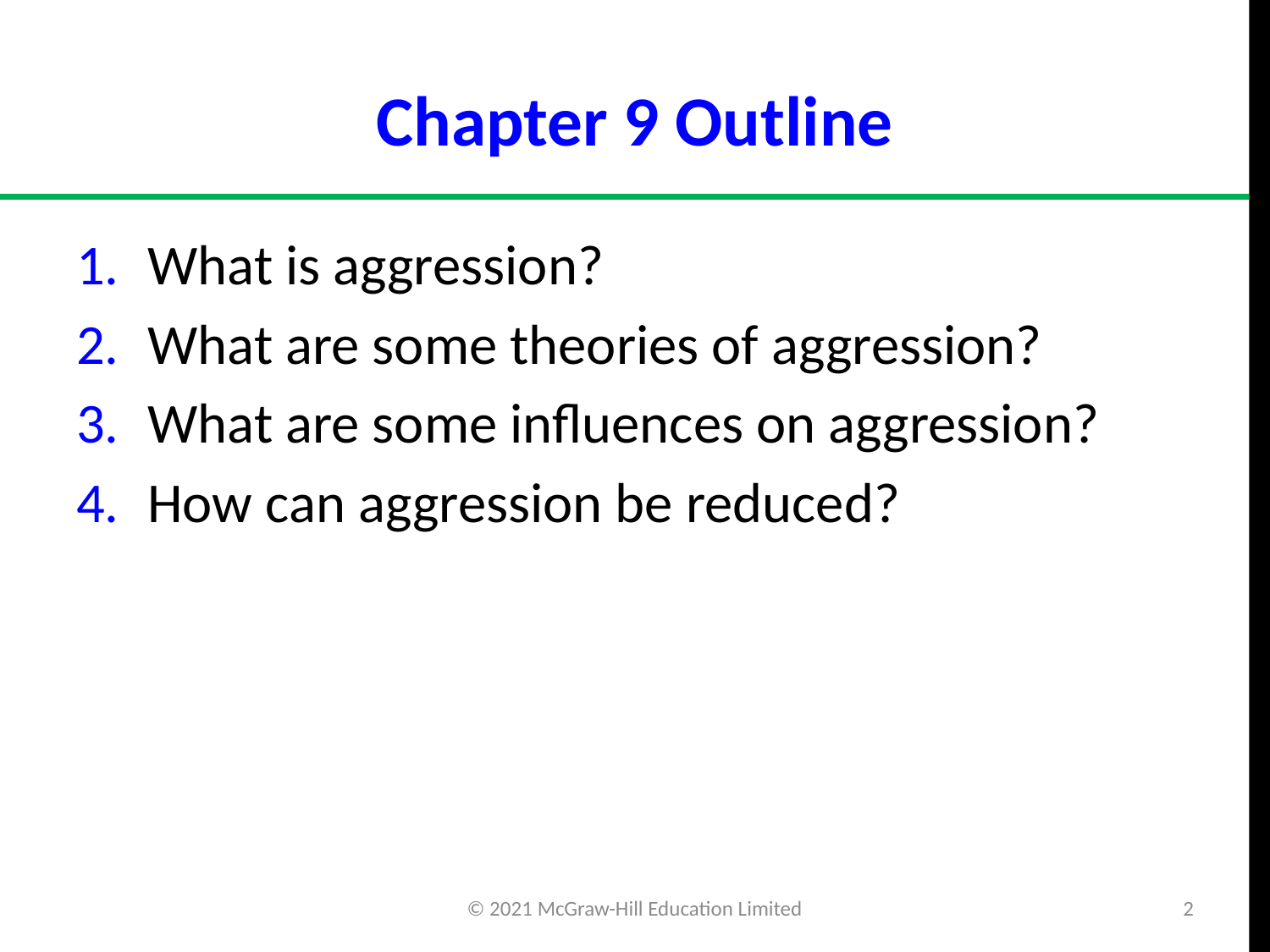

# Chapter 9 Outline
What is aggression?
What are some theories of aggression?
What are some influences on aggression?
How can aggression be reduced?
© 2021 McGraw-Hill Education Limited
2